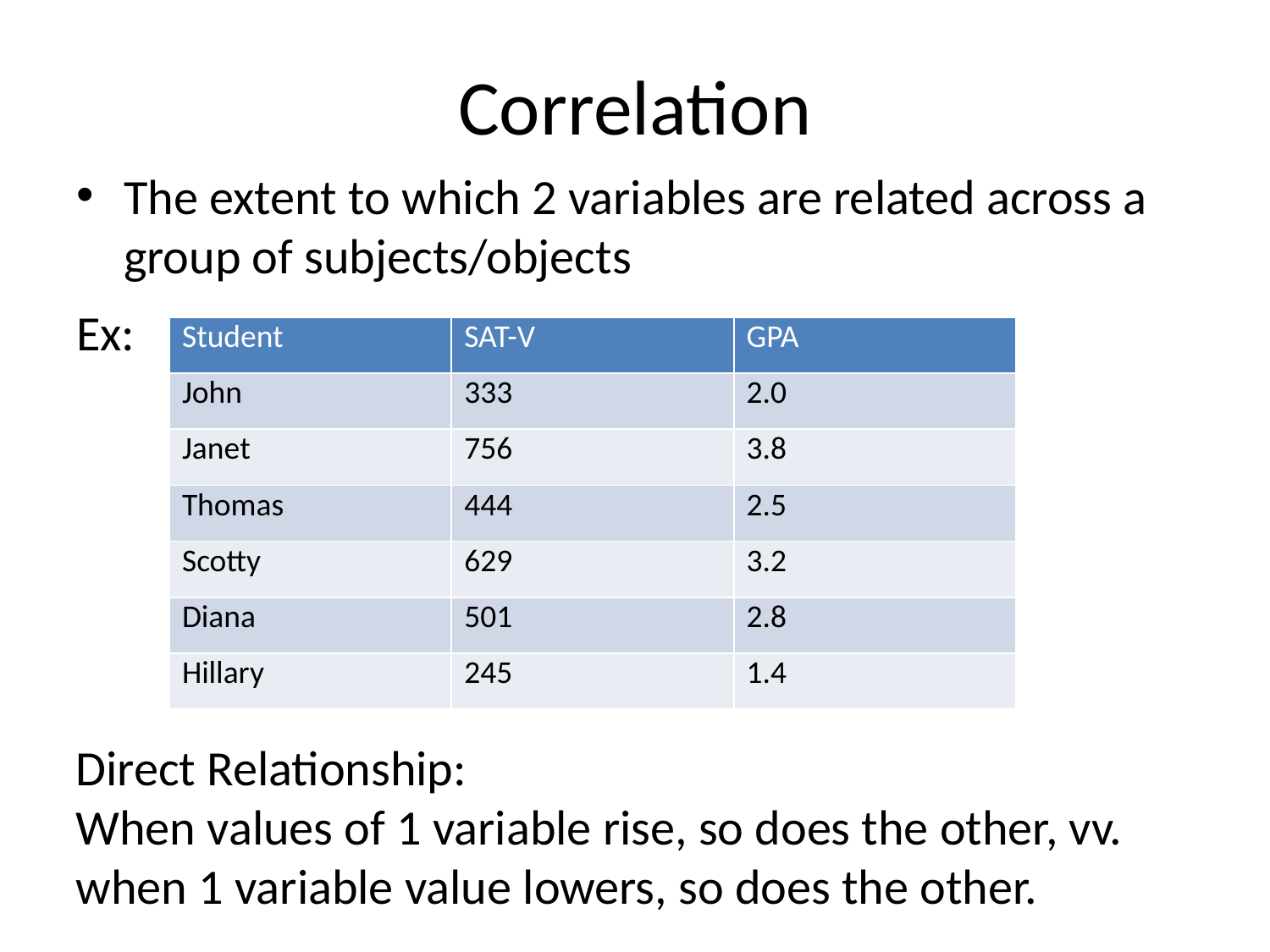

# Correlation
The extent to which 2 variables are related across a group of subjects/objects
Ex:

| Student | SAT-V | GPA |
| --- | --- | --- |
| John | 333 | 2.0 |
| Janet | 756 | 3.8 |
| Thomas | 444 | 2.5 |
| Scotty | 629 | 3.2 |
| Diana | 501 | 2.8 |
| Hillary | 245 | 1.4 |
Direct Relationship:
When values of 1 variable rise, so does the other, vv. when 1 variable value lowers, so does the other.